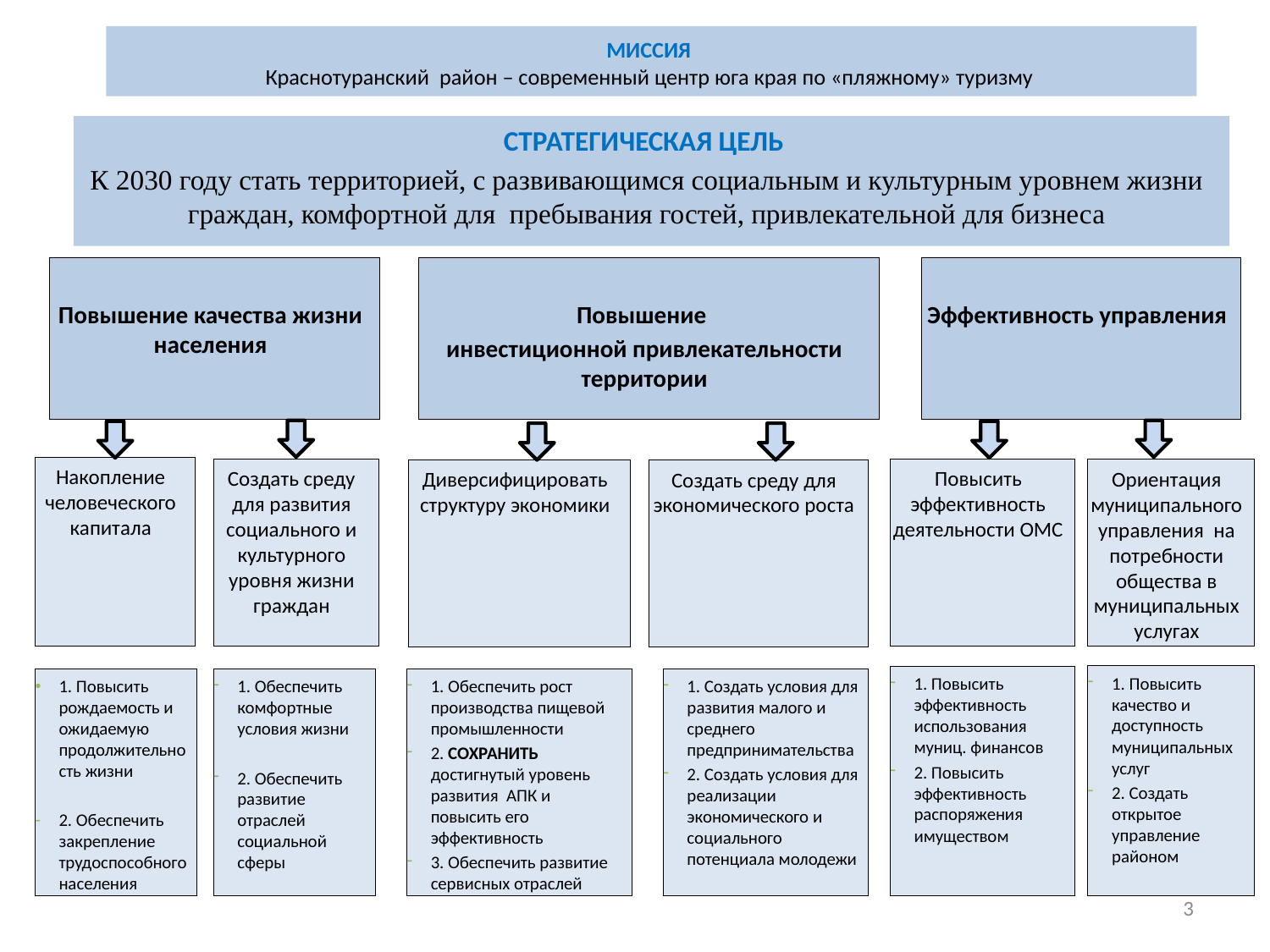

# МИССИЯ Краснотуранский  район – современный центр юга края по «пляжному» туризму
СТРАТЕГИЧЕСКАЯ ЦЕЛЬ
К 2030 году стать территорией, с развивающимся социальным и культурным уровнем жизни граждан, комфортной для  пребывания гостей, привлекательной для бизнеса

Повышение
инвестиционной привлекательности территории

Повышение качества жизни населения

Эффективность управления

Накопление человеческого капитала
Повысить эффективность деятельности ОМС
Создать среду для развития социального и культурного уровня жизни граждан
Ориентация муниципального управления  на потребности общества в муниципальных услугах
Диверсифицировать структуру экономики
Создать среду для экономического роста
1. Повысить качество и доступность муниципальных услуг
2. Создать открытое управление районом
1. Повысить эффективность использования муниц. финансов
2. Повысить эффективность  распоряжения имуществом
1. Обеспечить комфортные условия жизни

2. Обеспечить развитие отраслей социальной сферы

1. Повысить рождаемость и ожидаемую продолжительность жизни

2. Обеспечить закрепление трудоспособного населения

1. Обеспечить рост производства пищевой промышленности
2. СОХРАНИТЬ достигнутый уровень развития  АПК и повысить его эффективность
3. Обеспечить развитие сервисных отраслей
1. Создать условия для развития малого и среднего предпринимательства
2. Создать условия для реализации экономического и социального потенциала молодежи
3